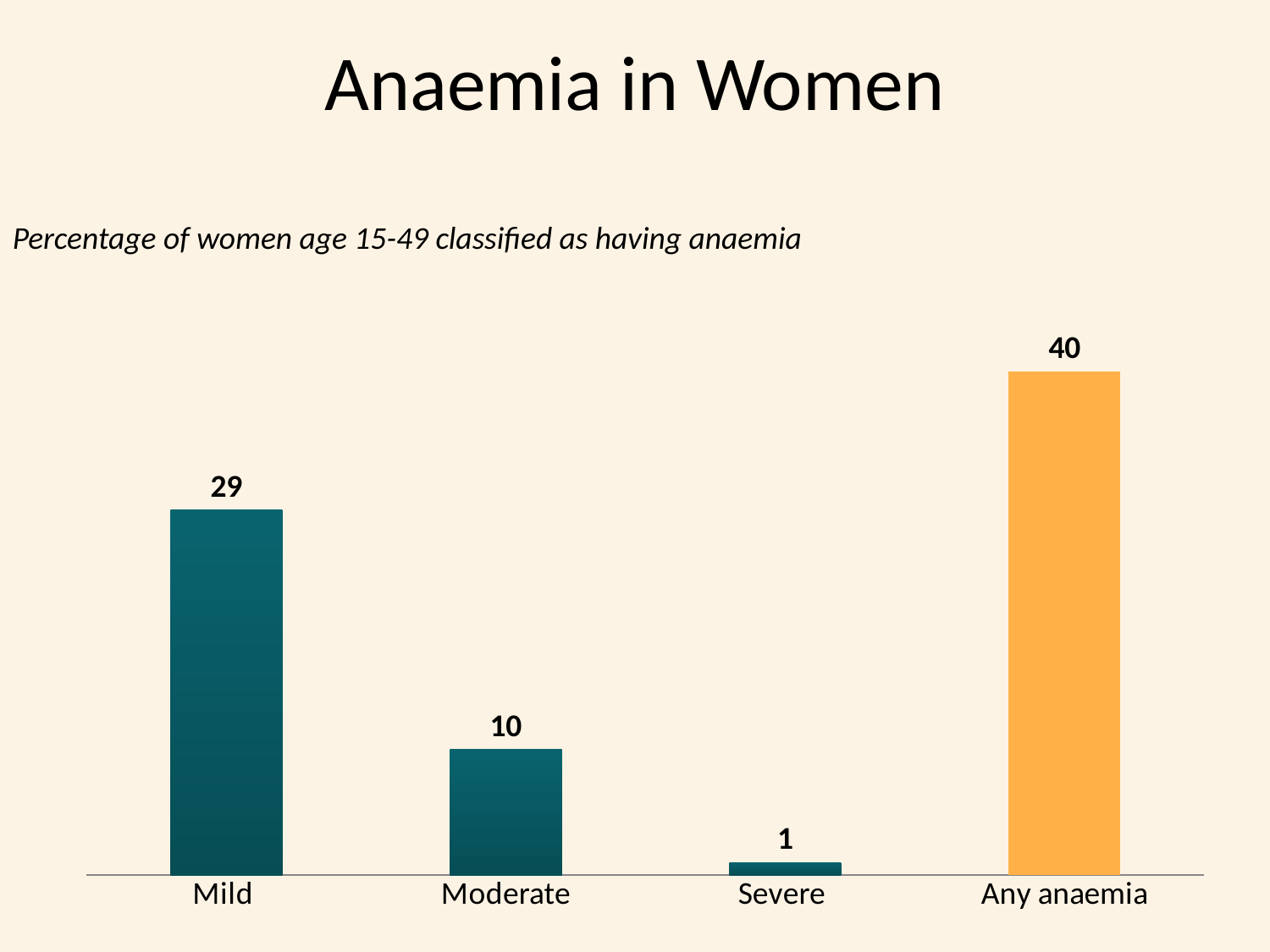

# Anaemia in Women
Percentage of women age 15-49 classified as having anaemia

### Chart

| Category | Series 1 |
|---|---|
| Mild  | 29.0 |
| Moderate | 10.0 |
| Severe  | 1.0 |
| Any anaemia | 40.0 |